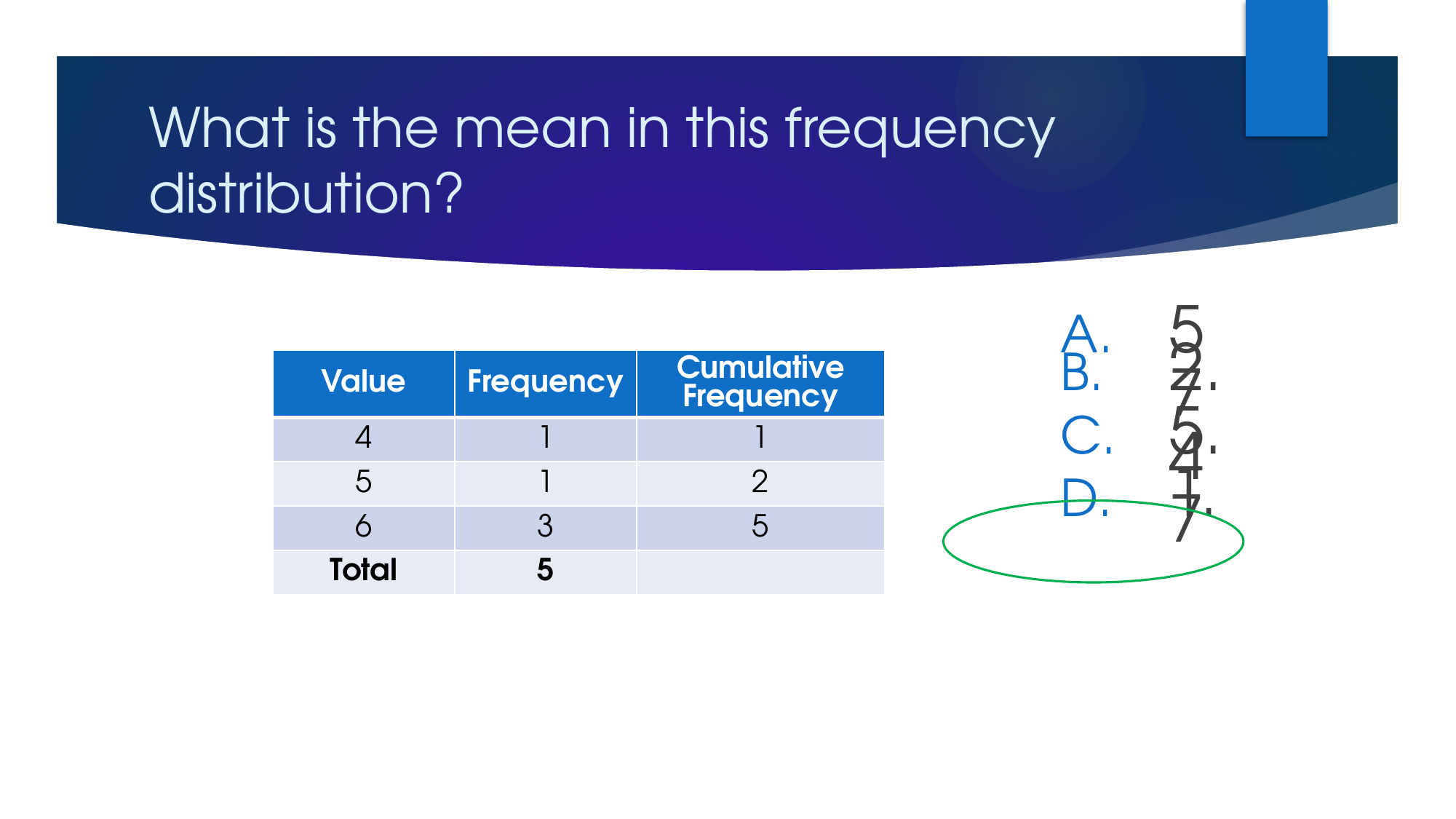

# What is the mean in this frequency distribution?
5
2.7
5.4
1.7
| Value | Frequency | Cumulative Frequency |
| --- | --- | --- |
| 4 | 1 | 1 |
| 5 | 1 | 2 |
| 6 | 3 | 5 |
| Total | 5 |  |